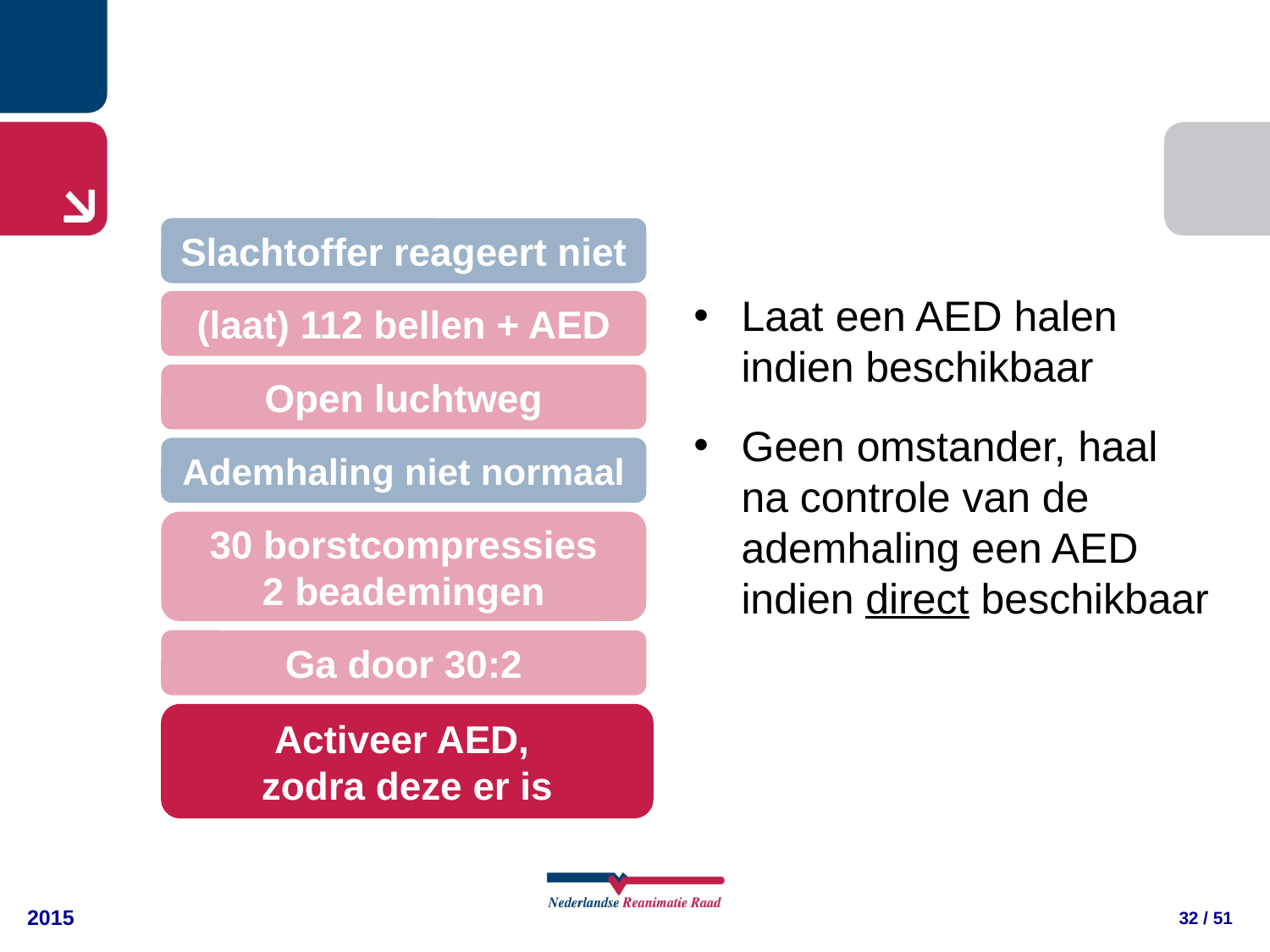

Slachtoffer reageert niet
Laat een AED halen indien beschikbaar
Geen omstander, haal  na controle van de ademhaling een AED indien direct beschikbaar
(laat) 112 bellen + AED
Open luchtweg
Ademhaling niet normaal
30 borstcompressies
2 beademingen
Ga door 30:2
Activeer AED,
zodra deze er is